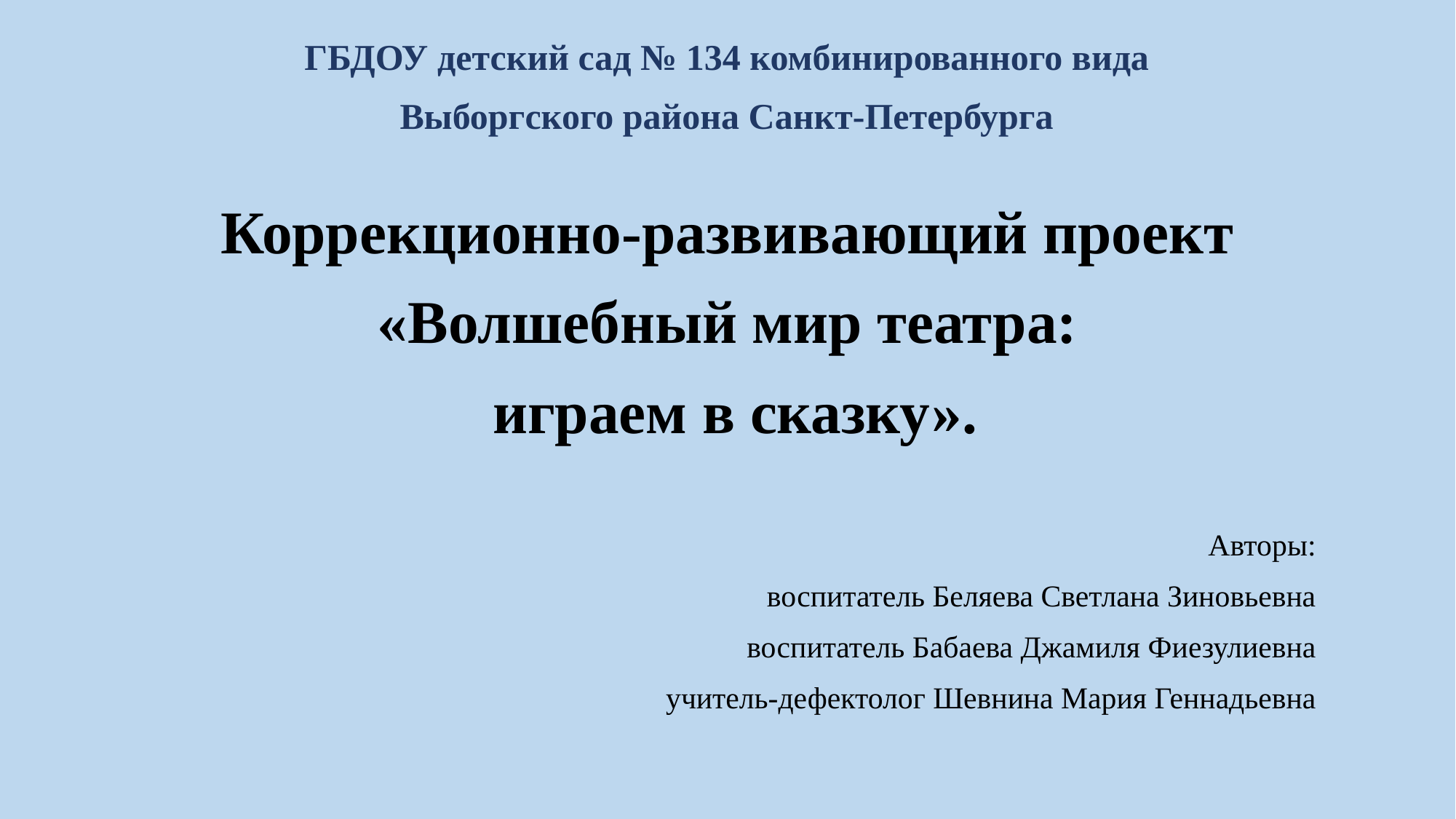

ГБДОУ детский сад № 134 комбинированного вида
Выборгского района Санкт-Петербурга

Коррекционно-развивающий проект
«Волшебный мир театра:
 играем в сказку».
Авторы:
воспитатель Беляева Светлана Зиновьевна
воспитатель Бабаева Джамиля Фиезулиевна
учитель-дефектолог Шевнина Мария Геннадьевна